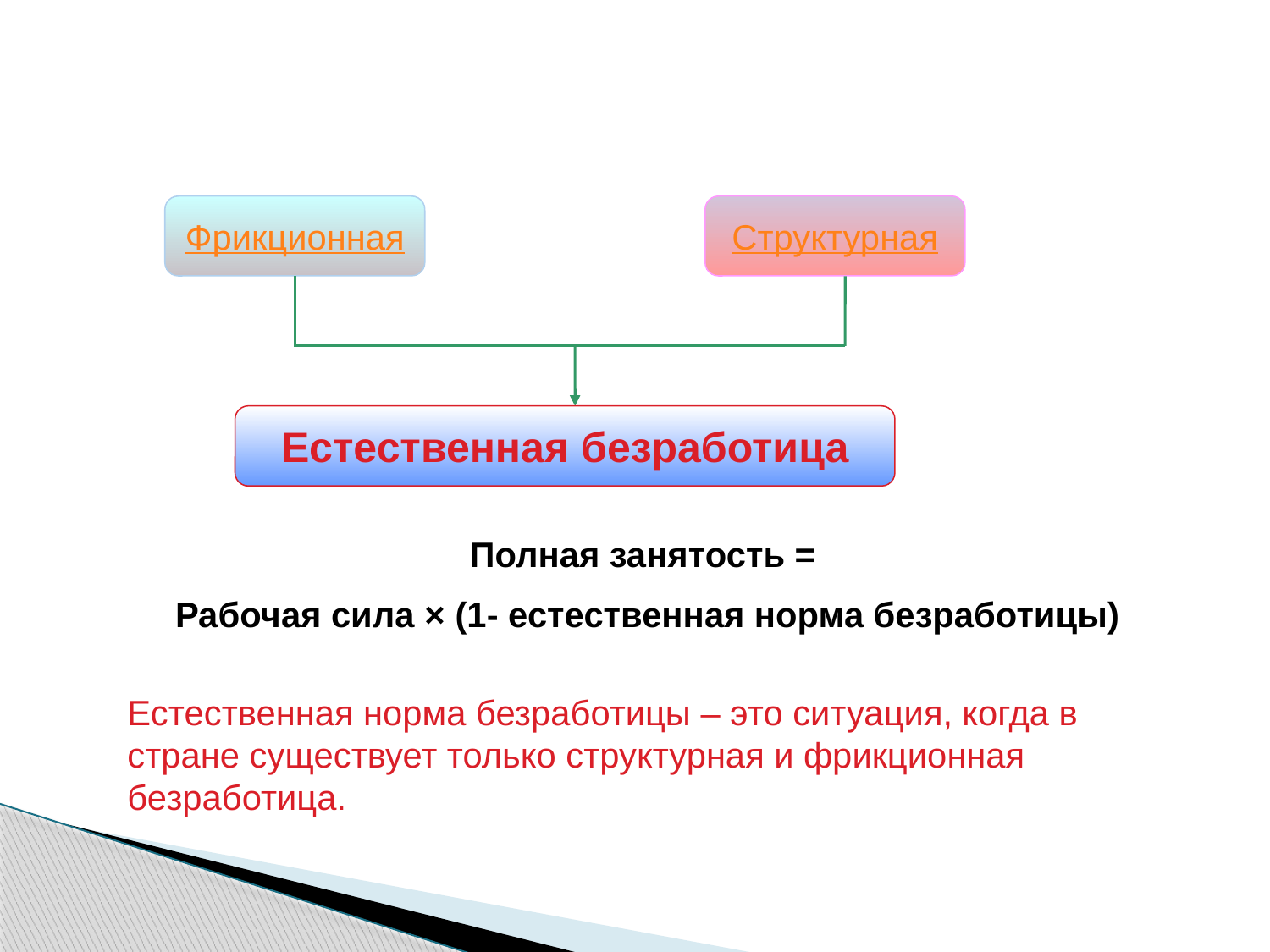

Фрикционная
Структурная

Естественная безработица
Полная занятость =
Рабочая сила × (1- естественная норма безработицы)
Естественная норма безработицы – это ситуация, когда в стране существует только структурная и фрикционная безработица.